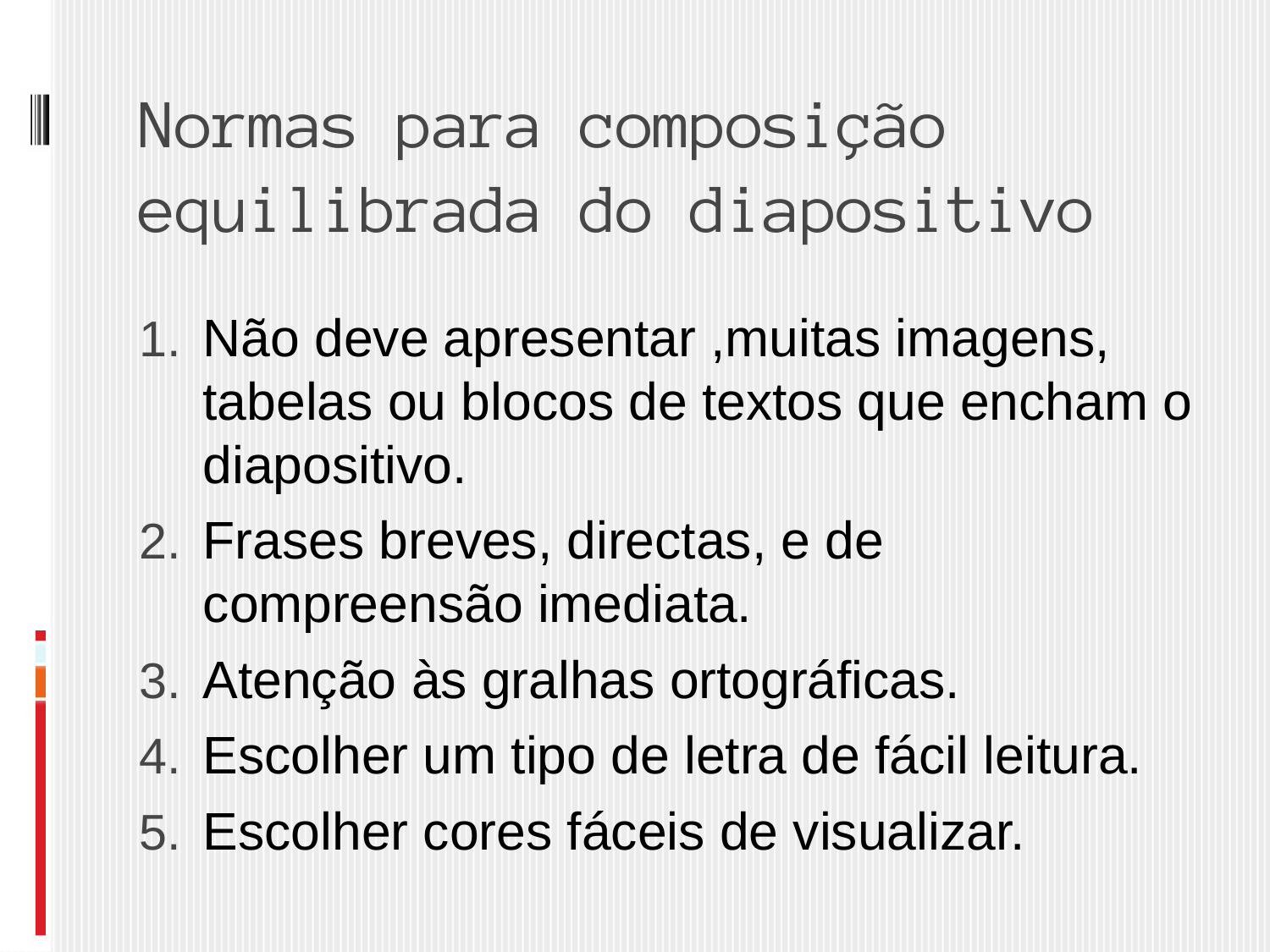

# Normas para composição equilibrada do diapositivo
Não deve apresentar ,muitas imagens, tabelas ou blocos de textos que encham o diapositivo.
Frases breves, directas, e de compreensão imediata.
Atenção às gralhas ortográficas.
Escolher um tipo de letra de fácil leitura.
Escolher cores fáceis de visualizar.